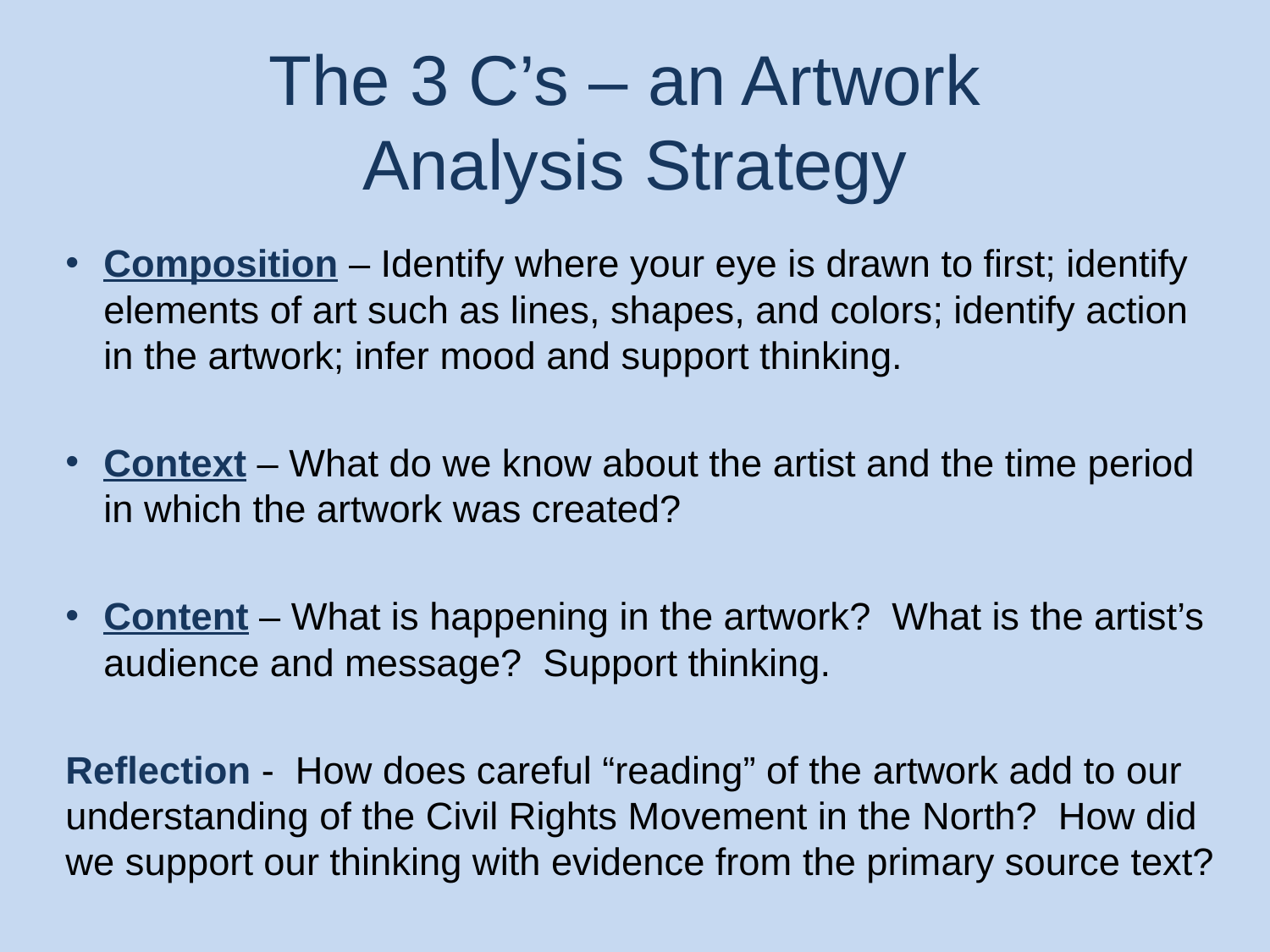

# The 3 C’s – an Artwork Analysis Strategy
Composition – Identify where your eye is drawn to first; identify elements of art such as lines, shapes, and colors; identify action in the artwork; infer mood and support thinking.

Context – What do we know about the artist and the time period in which the artwork was created?

Content – What is happening in the artwork?  What is the artist’s audience and message?  Support thinking.

Reflection -  How does careful “reading” of the artwork add to our understanding of the Civil Rights Movement in the North?  How did we support our thinking with evidence from the primary source text?